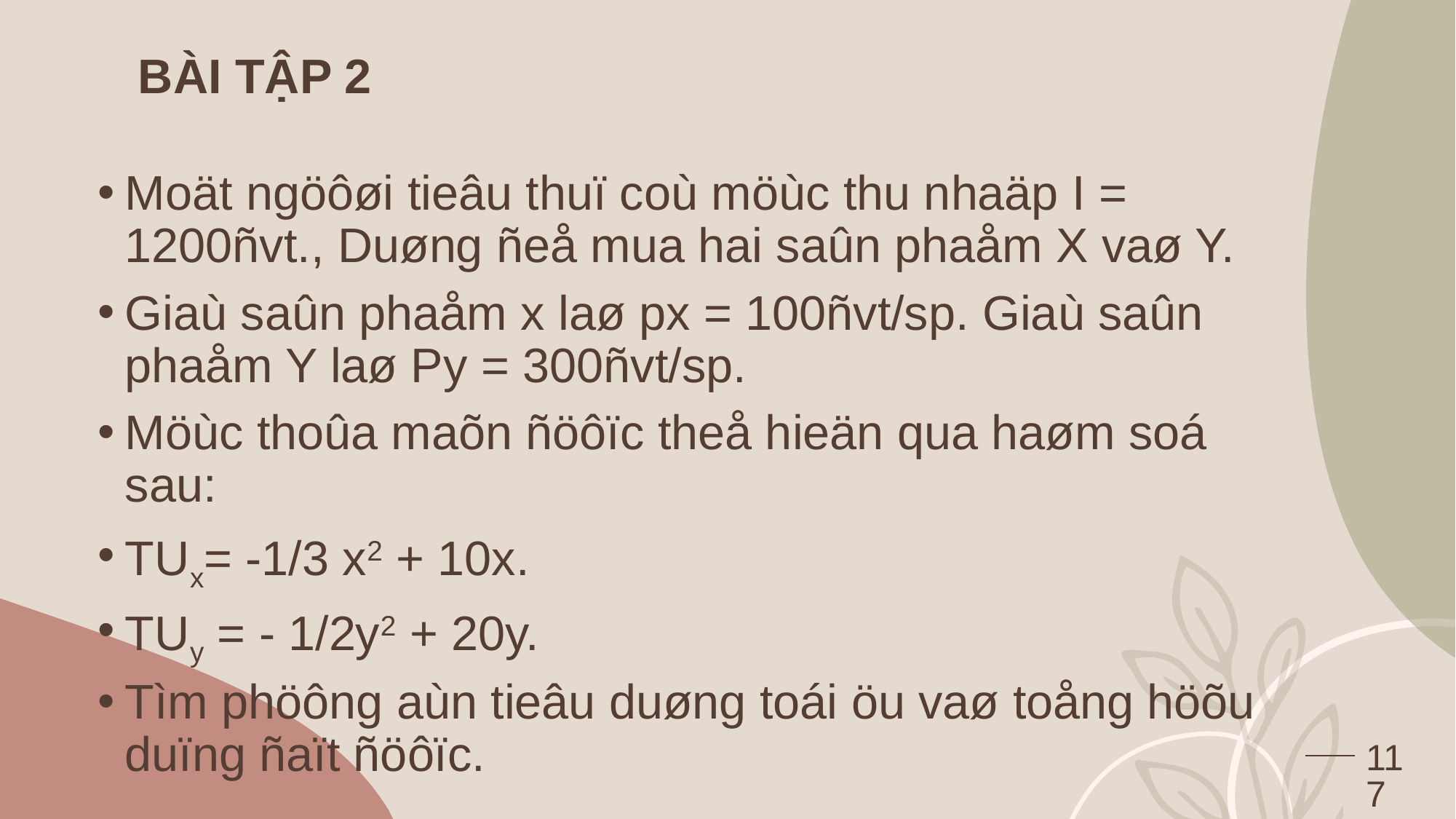

BÀI TẬP 2
Moät ngöôøi tieâu thuï coù möùc thu nhaäp I = 1200ñvt., Duøng ñeå mua hai saûn phaåm X vaø Y.
Giaù saûn phaåm x laø px = 100ñvt/sp. Giaù saûn phaåm Y laø Py = 300ñvt/sp.
Möùc thoûa maõn ñöôïc theå hieän qua haøm soá sau:
TUx= -1/3 x2 + 10x.
TUy = - 1/2y2 + 20y.
Tìm phöông aùn tieâu duøng toái öu vaø toång höõu duïng ñaït ñöôïc.

117